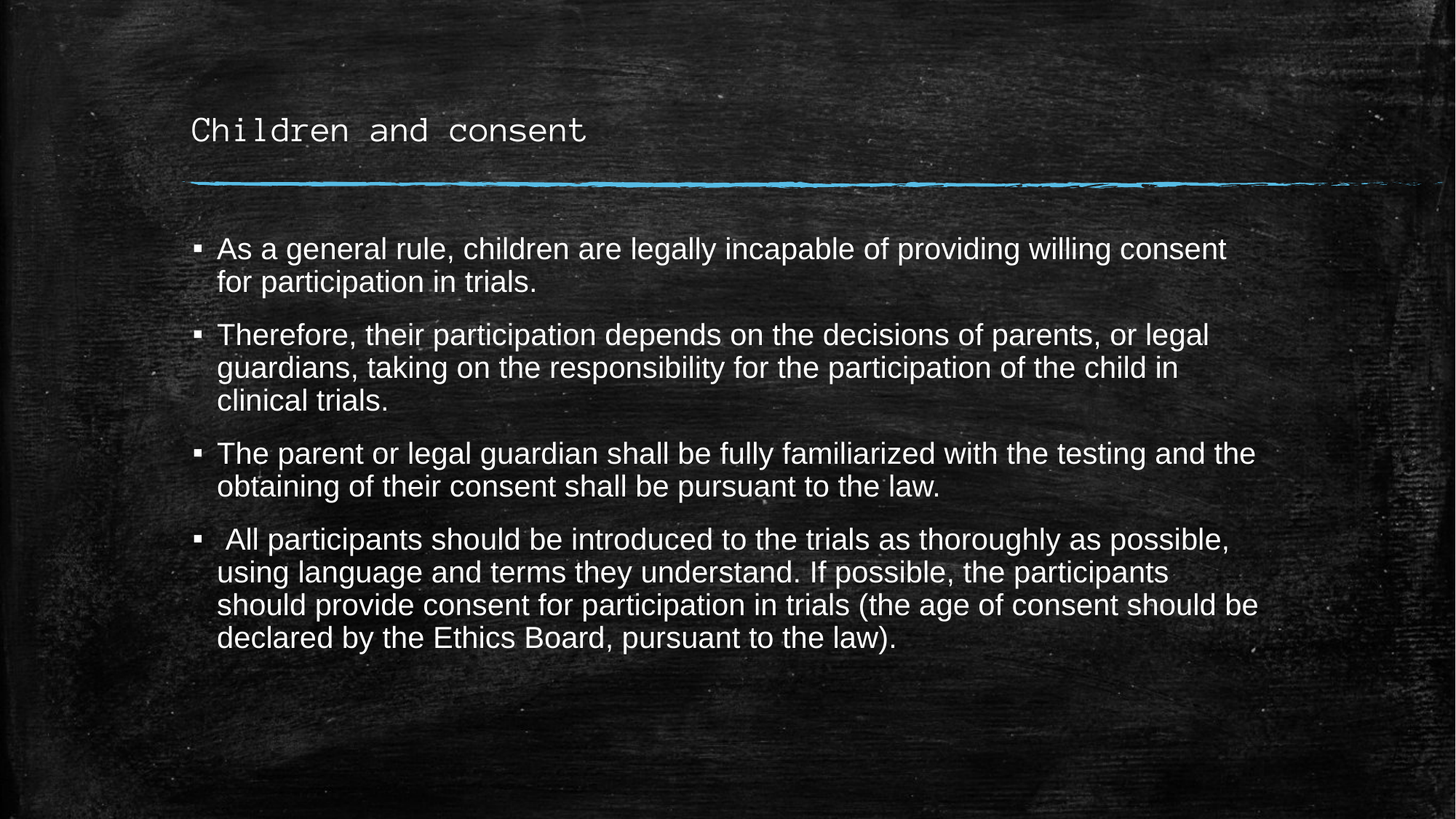

# Children and consent
As a general rule, children are legally incapable of providing willing consent for participation in trials.
Therefore, their participation depends on the decisions of parents, or legal guardians, taking on the responsibility for the participation of the child in clinical trials.
The parent or legal guardian shall be fully familiarized with the testing and the obtaining of their consent shall be pursuant to the law.
 All participants should be introduced to the trials as thoroughly as possible, using language and terms they understand. If possible, the participants should provide consent for participation in trials (the age of consent should be declared by the Ethics Board, pursuant to the law).